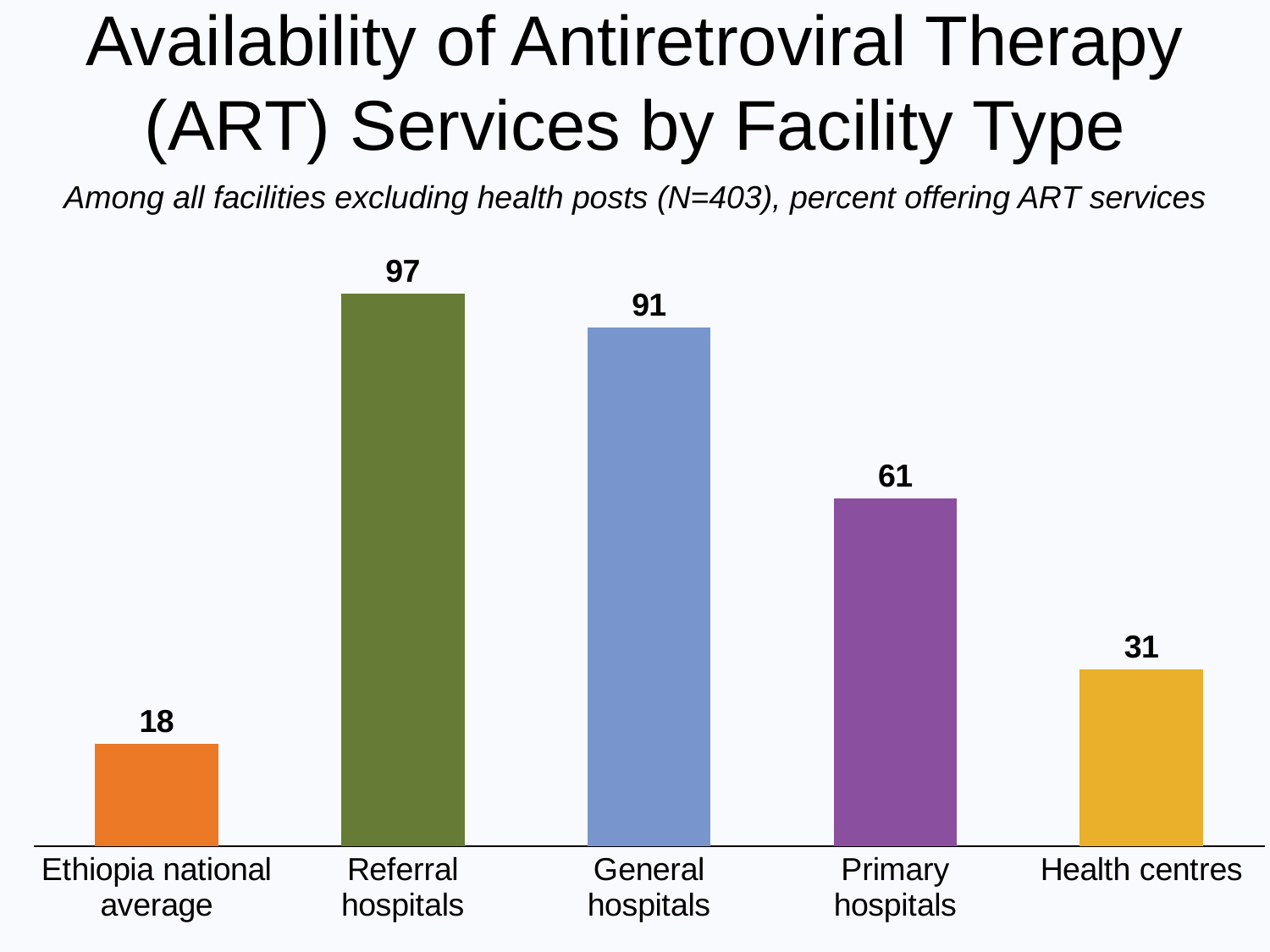

Availability of Antiretroviral Therapy (ART) Services by Facility Type
Among all facilities excluding health posts (N=403), percent offering ART services

### Chart

| Category | ART |
|---|---|
| Ethiopia national average | 18.0 |
| Referral hospitals | 97.0 |
| General hospitals | 91.0 |
| Primary hospitals | 61.0 |
| Health centres | 31.0 |